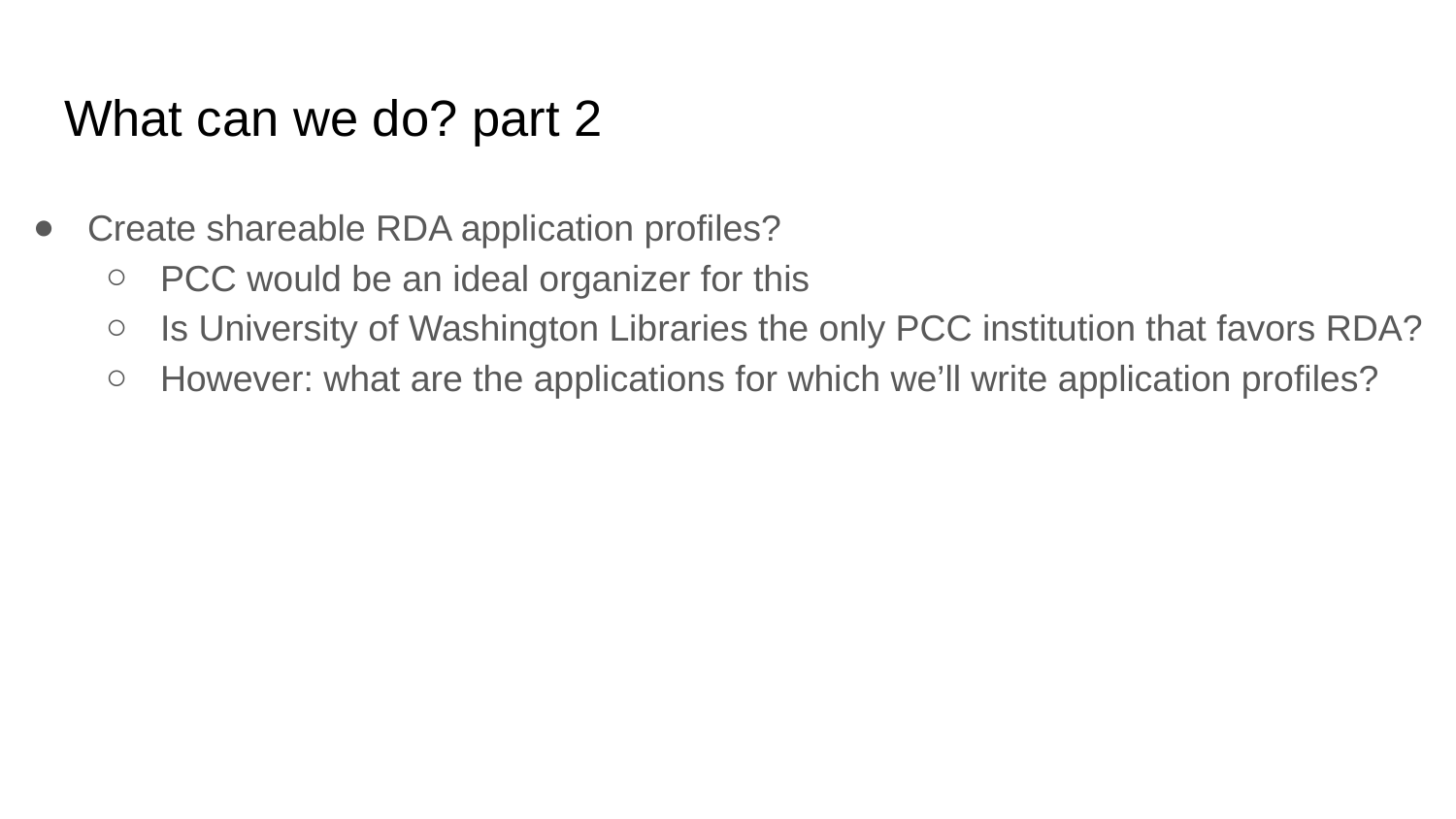

# What can we do? part 2
Create shareable RDA application profiles?
PCC would be an ideal organizer for this
Is University of Washington Libraries the only PCC institution that favors RDA?
However: what are the applications for which we’ll write application profiles?